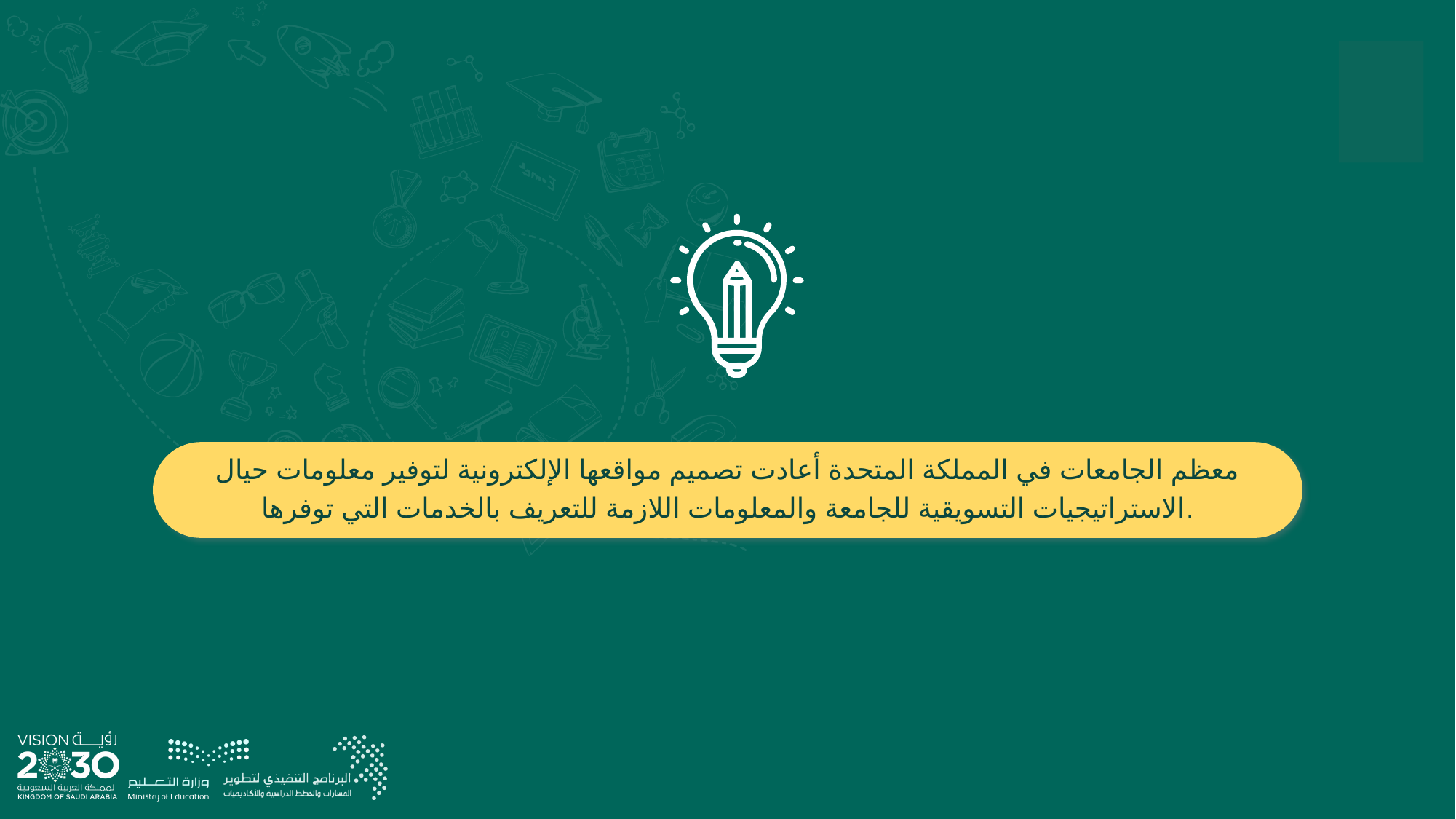

معظم الجامعات في المملكة المتحدة أعادت تصميم مواقعها الإلكترونية لتوفير معلومات حيال
الاستراتيجيات التسويقية للجامعة والمعلومات اللازمة للتعريف بالخدمات التي توفرها.